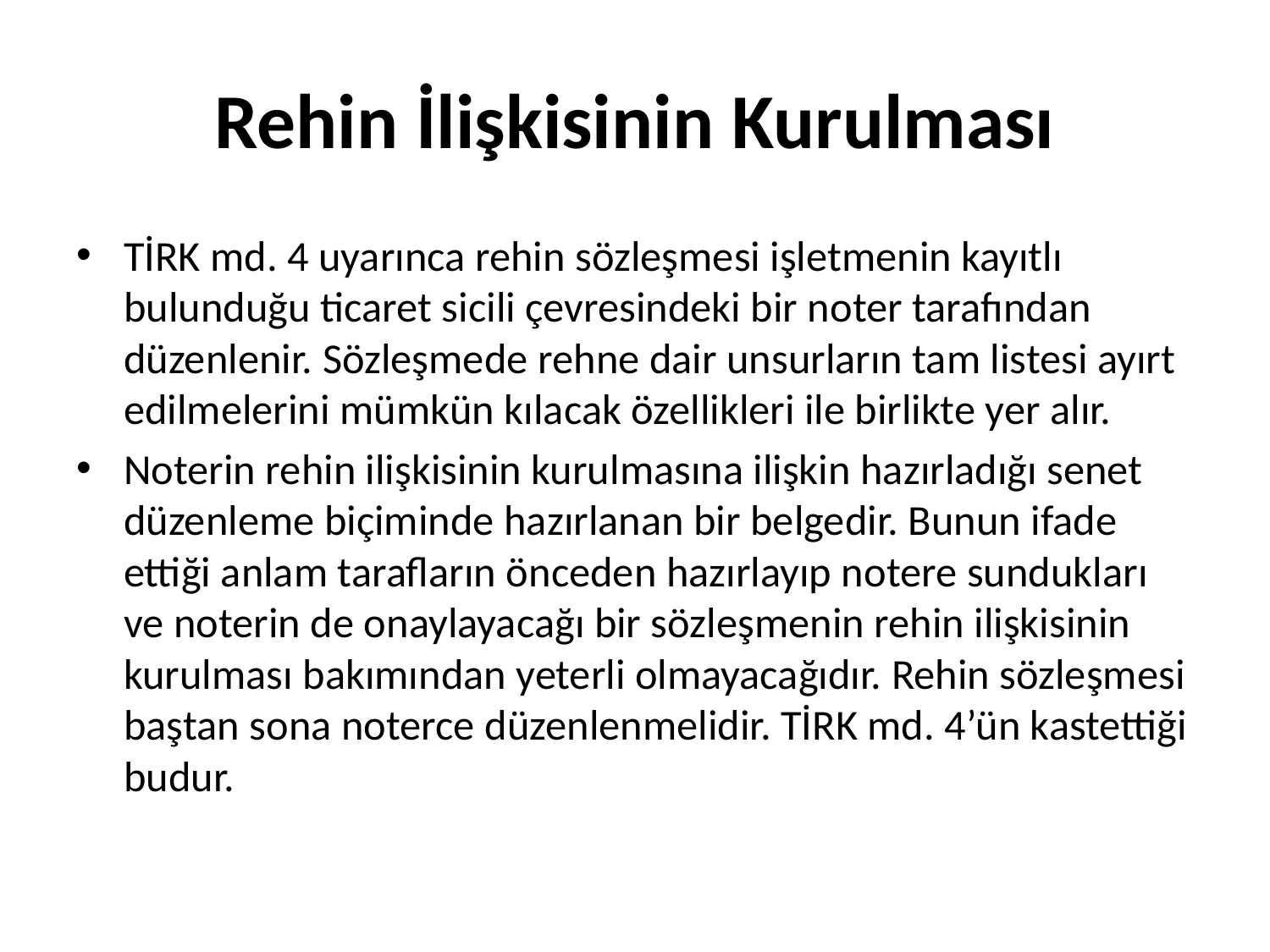

# Rehin İlişkisinin Kurulması
TİRK md. 4 uyarınca rehin sözleşmesi işletmenin kayıtlı bulunduğu ticaret sicili çevresindeki bir noter tarafından düzenlenir. Sözleşmede rehne dair unsurların tam listesi ayırt edilmelerini mümkün kılacak özellikleri ile birlikte yer alır.
Noterin rehin ilişkisinin kurulmasına ilişkin hazırladığı senet düzenleme biçiminde hazırlanan bir belgedir. Bunun ifade ettiği anlam tarafların önceden hazırlayıp notere sundukları ve noterin de onaylayacağı bir sözleşmenin rehin ilişkisinin kurulması bakımından yeterli olmayacağıdır. Rehin sözleşmesi baştan sona noterce düzenlenmelidir. TİRK md. 4’ün kastettiği budur.